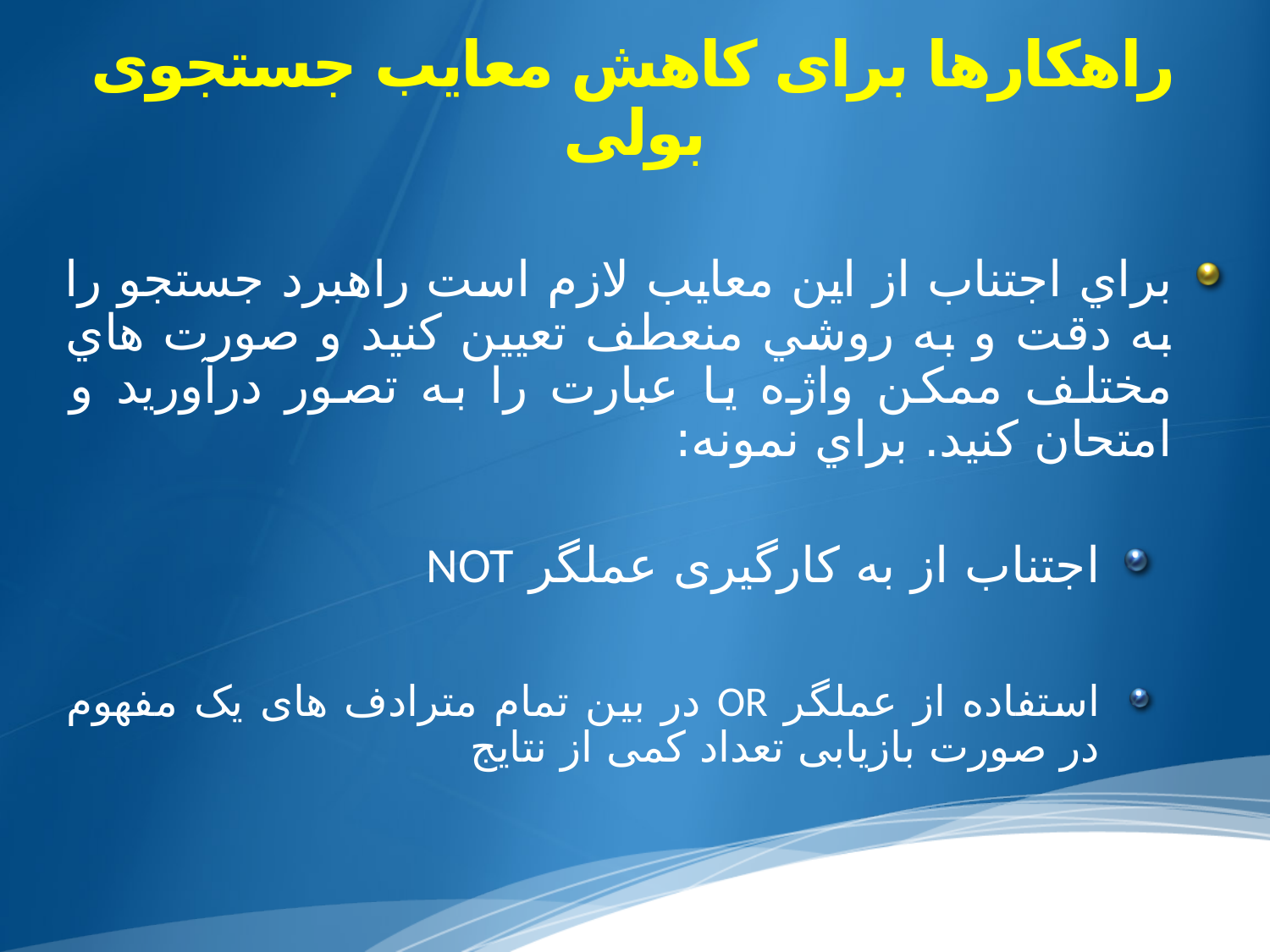

# راهکارها برای کاهش معایب جستجوی بولی
براي اجتناب از اين معايب لازم است راهبرد جستجو را به دقت و به روشي منعطف تعيين کنيد و صورت هاي مختلف ممکن واژه يا عبارت را به تصور درآوريد و امتحان کنيد. براي نمونه:

اجتناب از به کارگیری عملگر NOT

استفاده از عملگر OR در بین تمام مترادف های یک مفهوم در صورت بازیابی تعداد کمی از نتایج